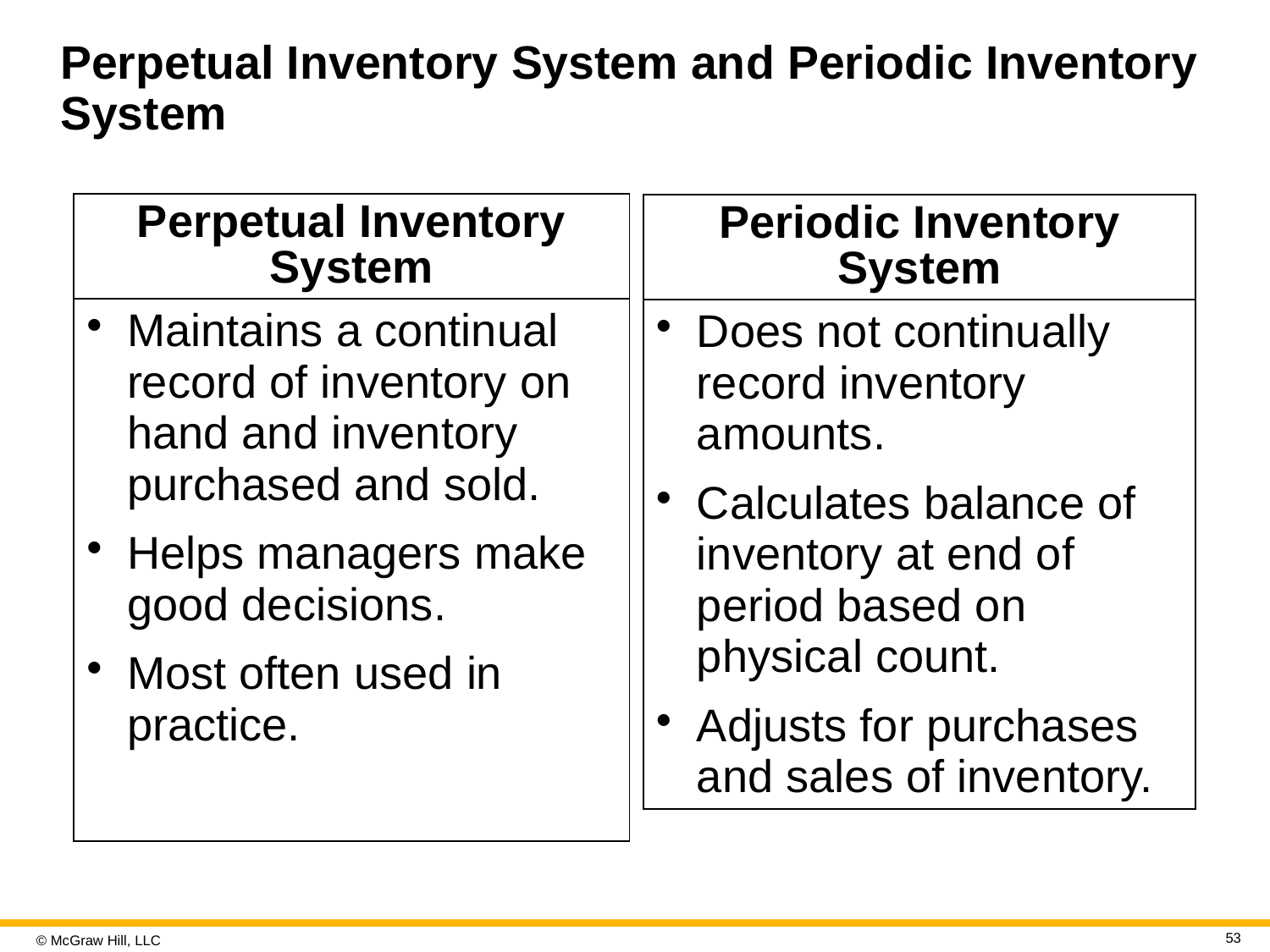

# Perpetual Inventory System and Periodic Inventory System
| Perpetual Inventory System |
| --- |
| Maintains a continual record of inventory on hand and inventory purchased and sold. Helps managers make good decisions. Most often used in practice. |
| Periodic Inventory System |
| --- |
| Does not continually record inventory amounts. Calculates balance of inventory at end of period based on physical count. Adjusts for purchases and sales of inventory. |
53